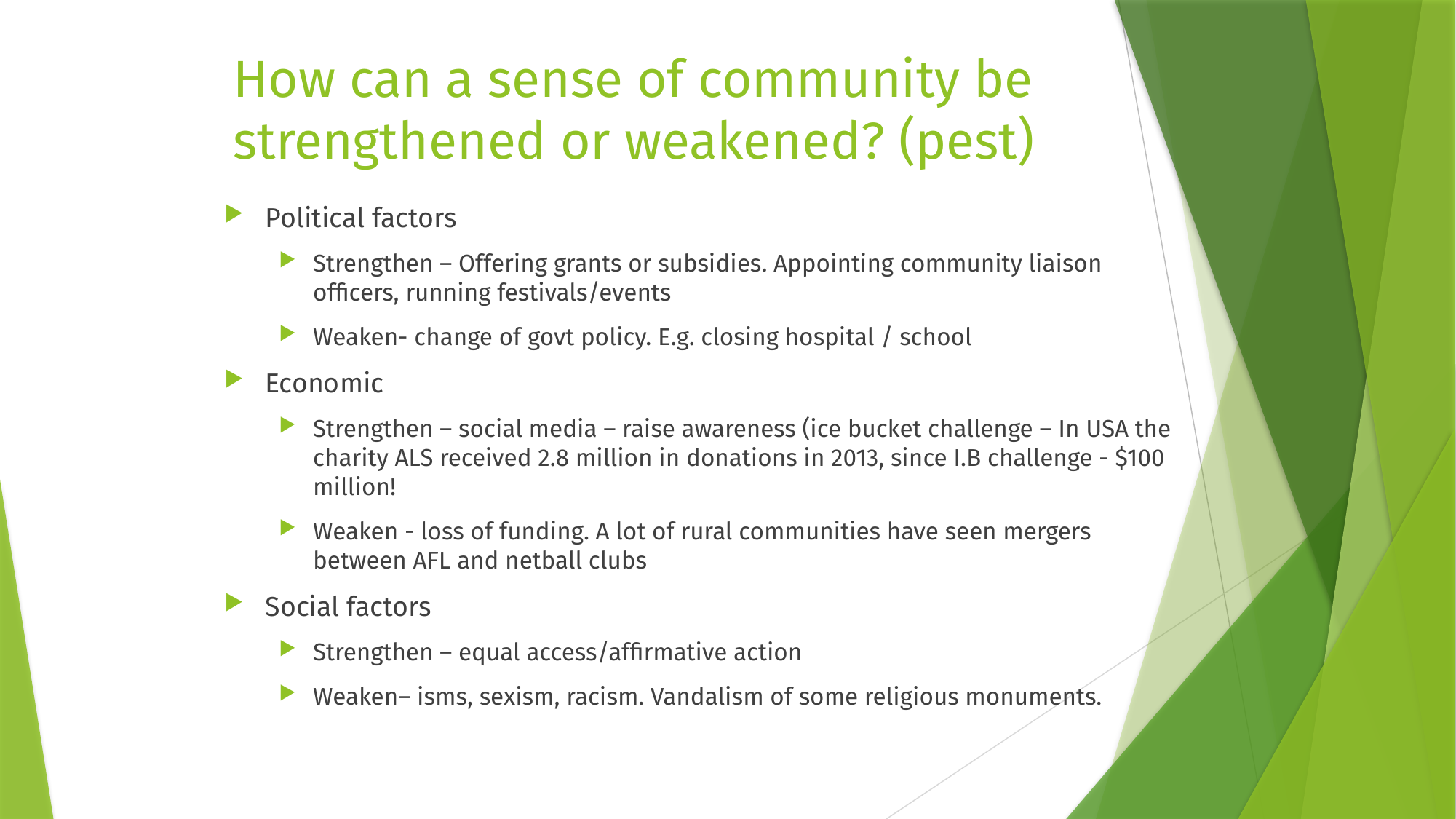

# How can a sense of community be strengthened or weakened? (pest)
Political factors
Strengthen – Offering grants or subsidies. Appointing community liaison officers, running festivals/events
Weaken- change of govt policy. E.g. closing hospital / school
Economic
Strengthen – social media – raise awareness (ice bucket challenge – In USA the charity ALS received 2.8 million in donations in 2013, since I.B challenge - $100 million!
Weaken - loss of funding. A lot of rural communities have seen mergers between AFL and netball clubs
Social factors
Strengthen – equal access/affirmative action
Weaken– isms, sexism, racism. Vandalism of some religious monuments.